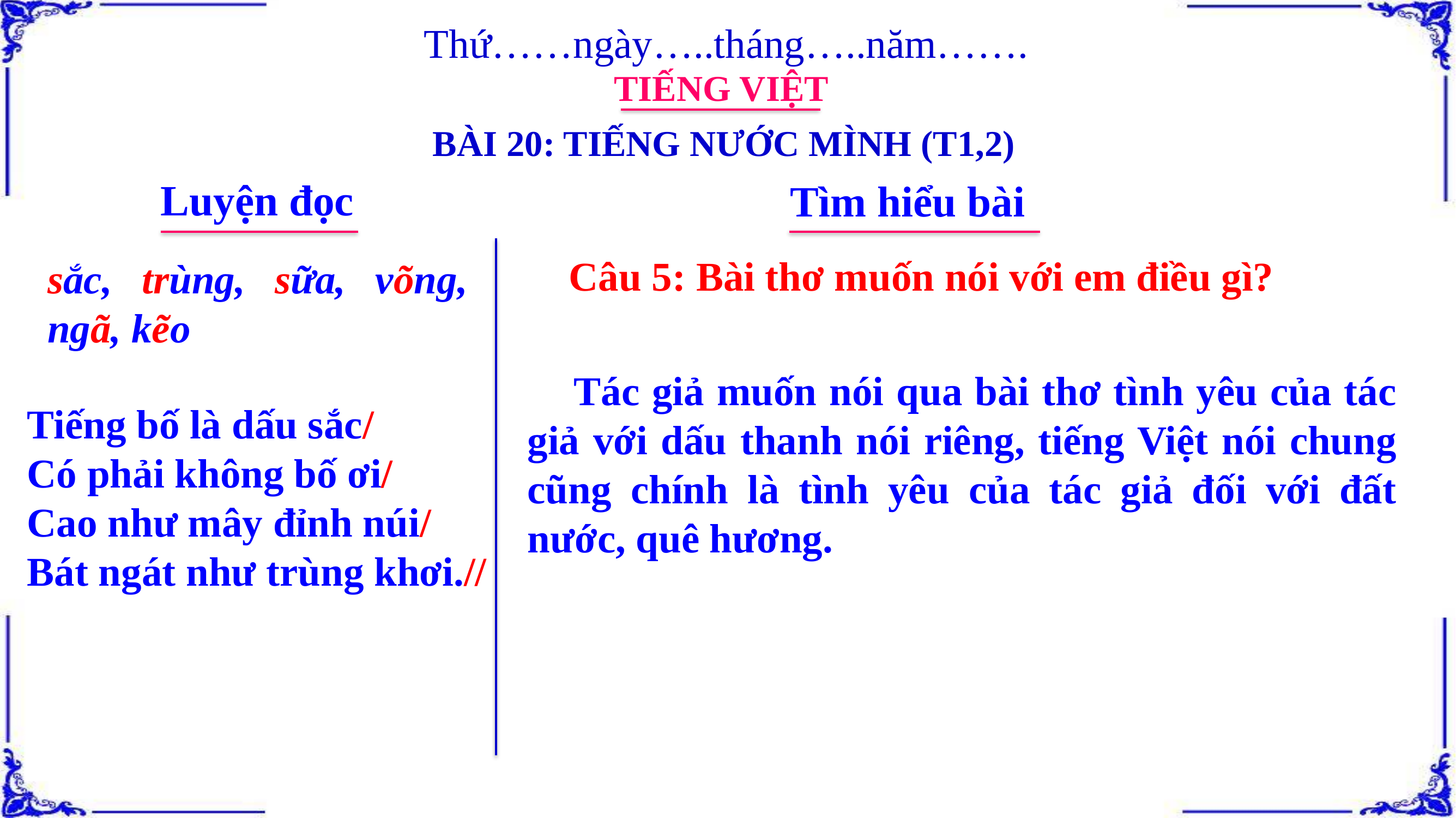

Thứ……ngày…..tháng…..năm…….
TIẾNG VIỆT
BÀI 20: TIẾNG NƯỚC MÌNH (T1,2)
Luyện đọc
Tìm hiểu bài
     Câu 5: Bài thơ muốn nói với em điều gì?
sắc, trùng, sữa, võng, ngã, kẽo
Tác giả muốn nói qua bài thơ tình yêu của tác giả với dấu thanh nói riêng, tiếng Việt nói chung cũng chính là tình yêu của tác giả đối với đất nước, quê hương.
Tiếng bố là dấu sắc/
Có phải không bố ơi/
Cao như mây đỉnh núi/
Bát ngát như trùng khơi.//